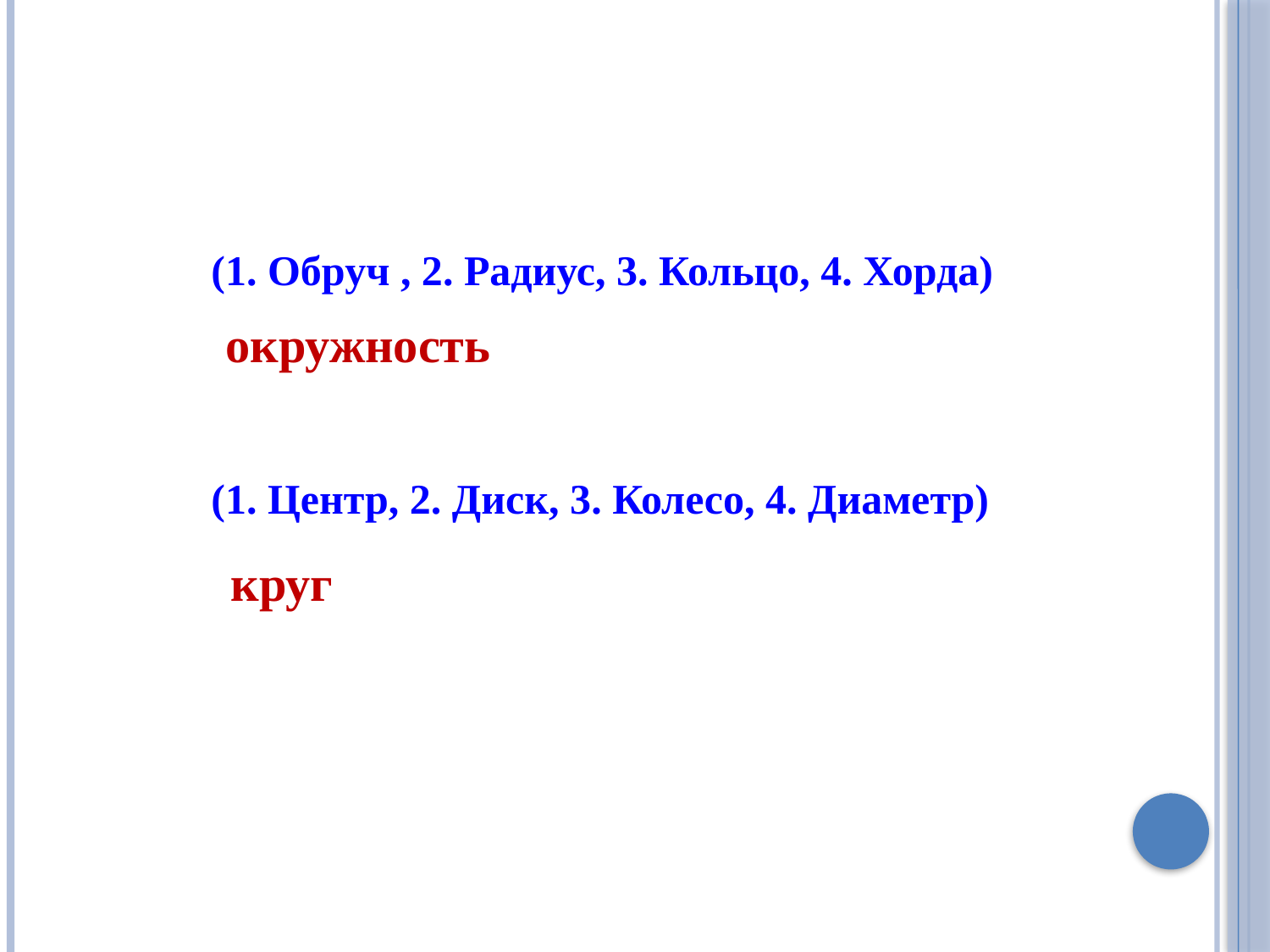

(1. Обруч , 2. Радиус, 3. Кольцо, 4. Хорда)
 окружность
(1. Центр, 2. Диск, 3. Колесо, 4. Диаметр)
круг